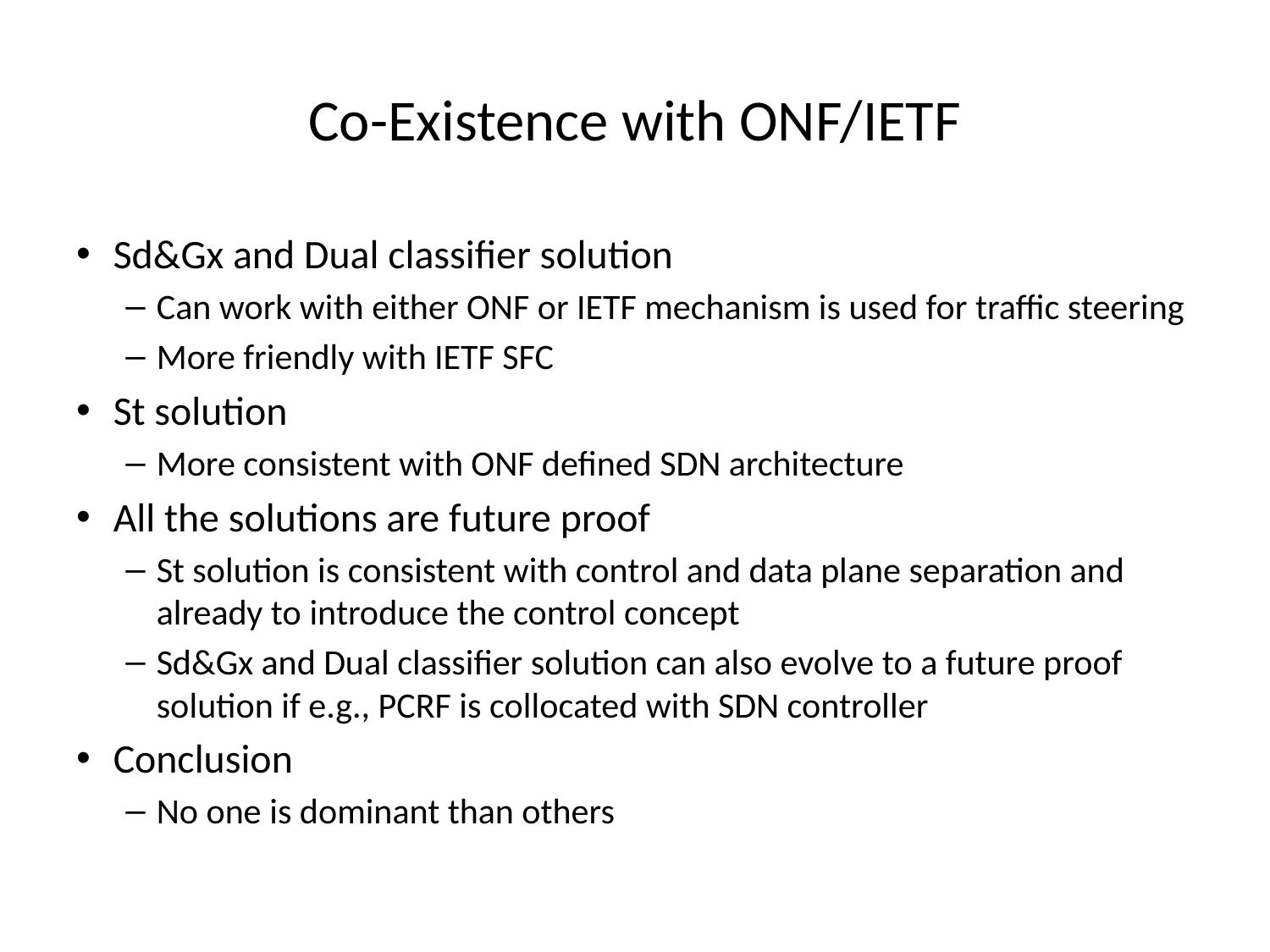

# Co-Existence with ONF/IETF
Sd&Gx and Dual classifier solution
Can work with either ONF or IETF mechanism is used for traffic steering
More friendly with IETF SFC
St solution
More consistent with ONF defined SDN architecture
All the solutions are future proof
St solution is consistent with control and data plane separation and already to introduce the control concept
Sd&Gx and Dual classifier solution can also evolve to a future proof solution if e.g., PCRF is collocated with SDN controller
Conclusion
No one is dominant than others